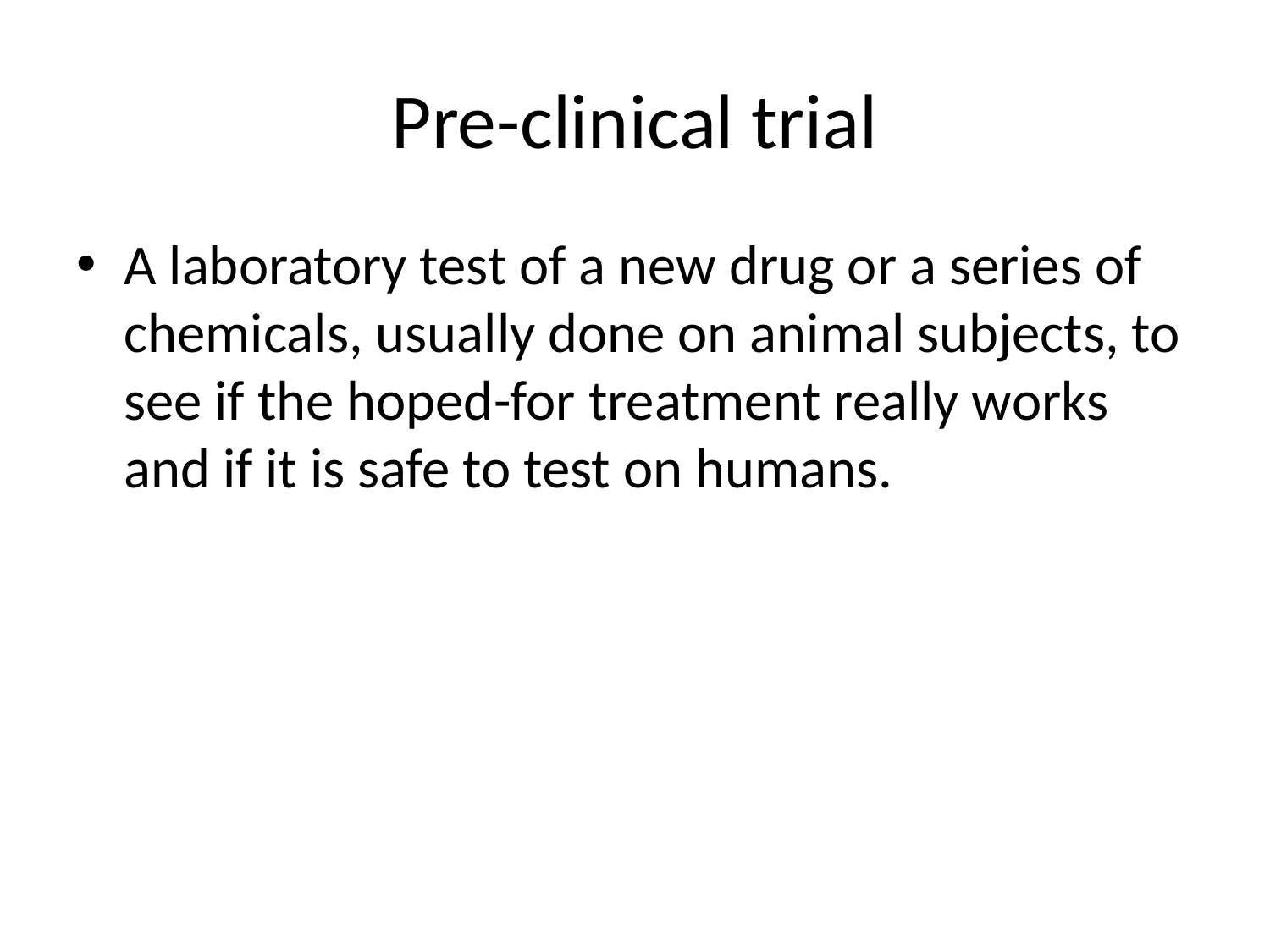

# Pre-clinical trial
A laboratory test of a new drug or a series of chemicals, usually done on animal subjects, to see if the hoped-for treatment really works and if it is safe to test on humans.